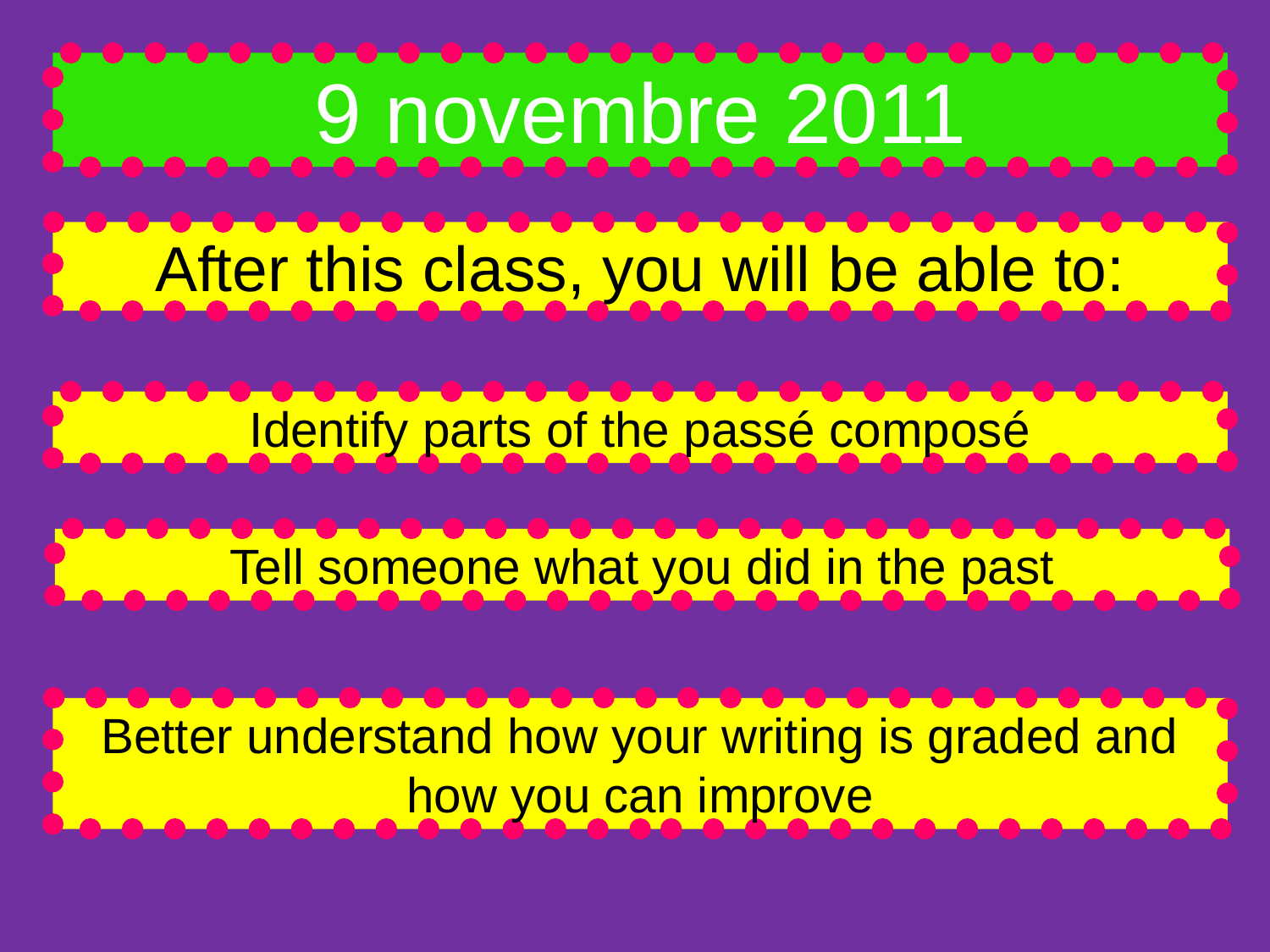

9 novembre 2011
After this class, you will be able to:
Identify parts of the passé composé
Tell someone what you did in the past
Better understand how your writing is graded and how you can improve